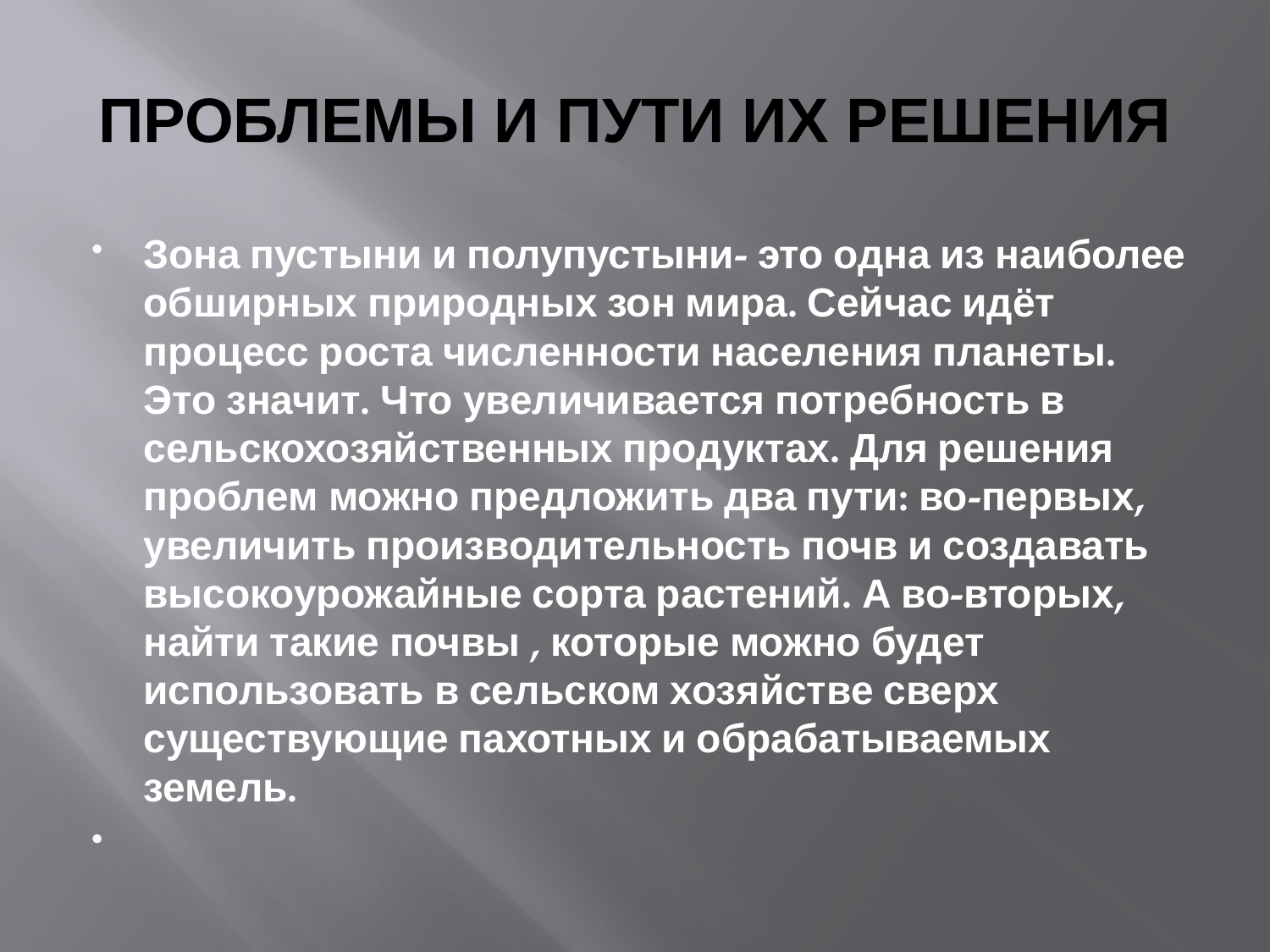

# ПРОБЛЕМЫ И ПУТИ ИХ РЕШЕНИЯ
Зона пустыни и полупустыни- это одна из наиболее обширных природных зон мира. Сейчас идёт процесс роста численности населения планеты. Это значит. Что увеличивается потребность в сельскохозяйственных продуктах. Для решения проблем можно предложить два пути: во-первых, увеличить производительность почв и создавать высокоурожайные сорта растений. А во-вторых, найти такие почвы , которые можно будет использовать в сельском хозяйстве сверх существующие пахотных и обрабатываемых земель.